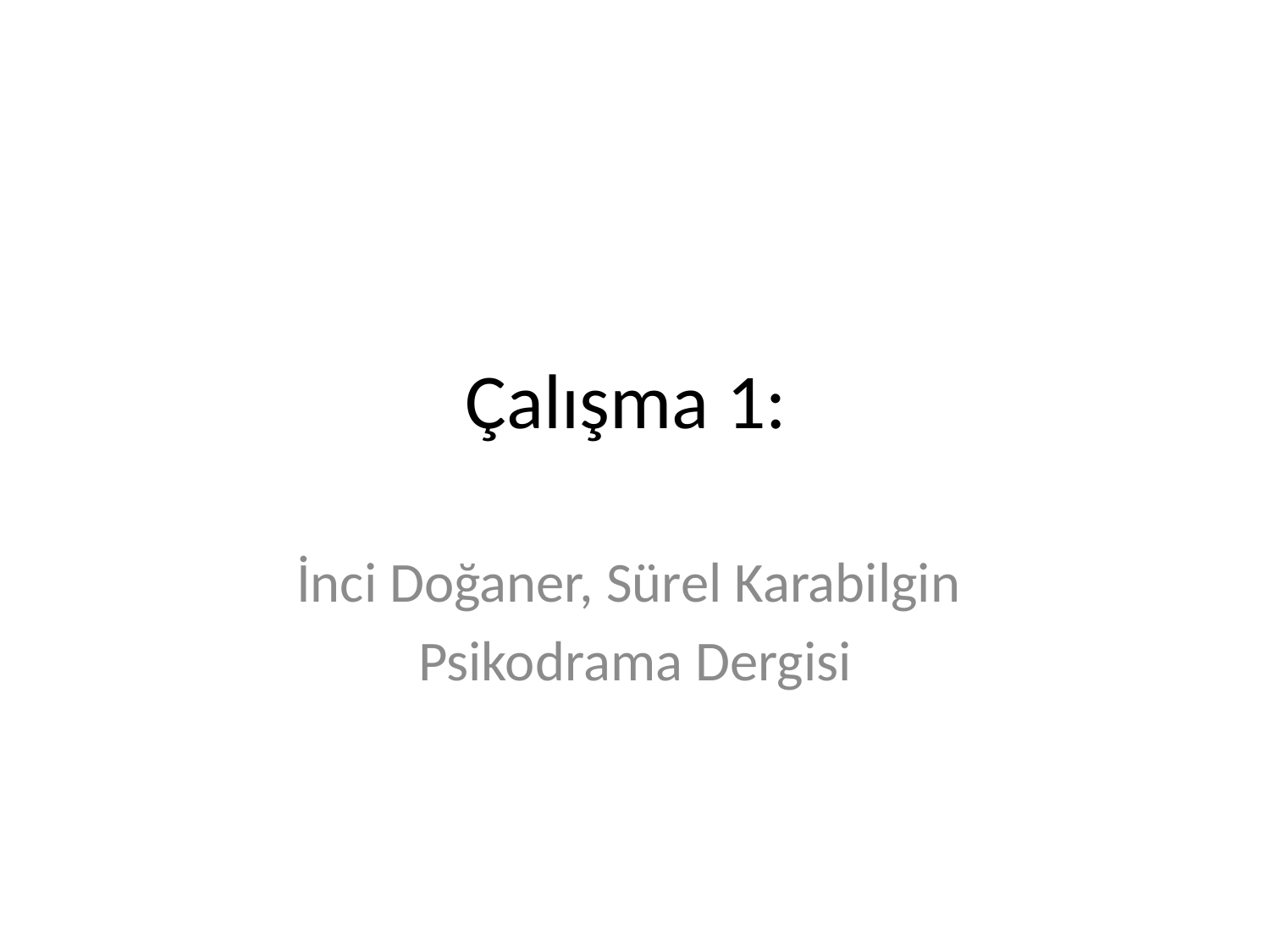

# Çalışma 1:
İnci Doğaner, Sürel Karabilgin
Psikodrama Dergisi